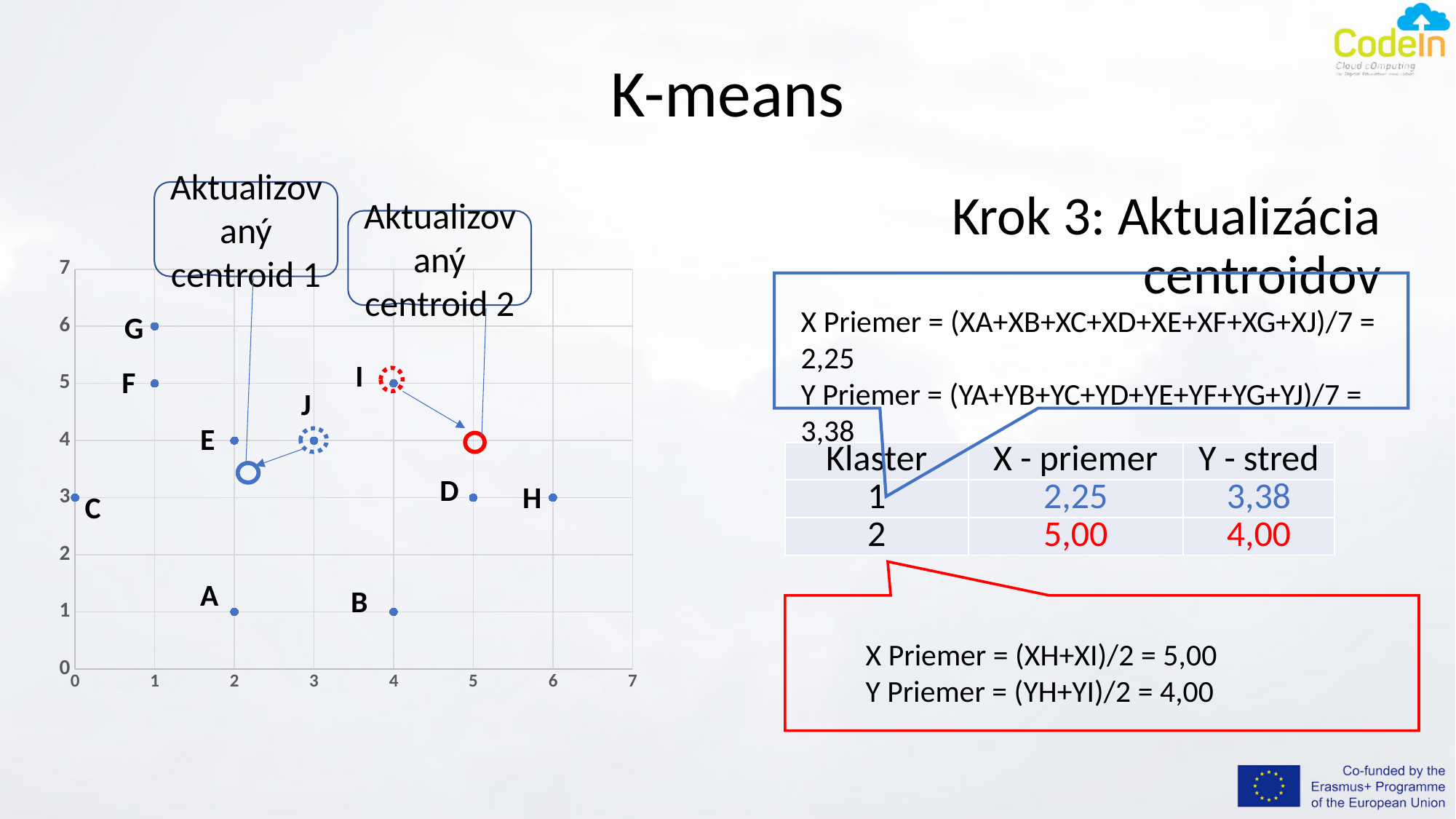

# K-means
Aktualizovaný centroid 1
Krok 3: Aktualizácia centroidov

Aktualizovaný centroid 2

### Chart

| Category | Y |
|---|---|
X Priemer = (XA+XB+XC+XD+XE+XF+XG+XJ)/7 = 2,25
Y Priemer = (YA+YB+YC+YD+YE+YF+YG+YJ)/7 = 3,38

G
I
F

J
E

| Klaster | X - priemer | Y - stred |
| --- | --- | --- |
| 1 | 2,25 | 3,38 |
| 2 | 5,00 | 4,00 |

D
H
C
A
B

X Priemer = (XH+XI)/2 = 5,00
Y Priemer = (YH+YI)/2 = 4,00